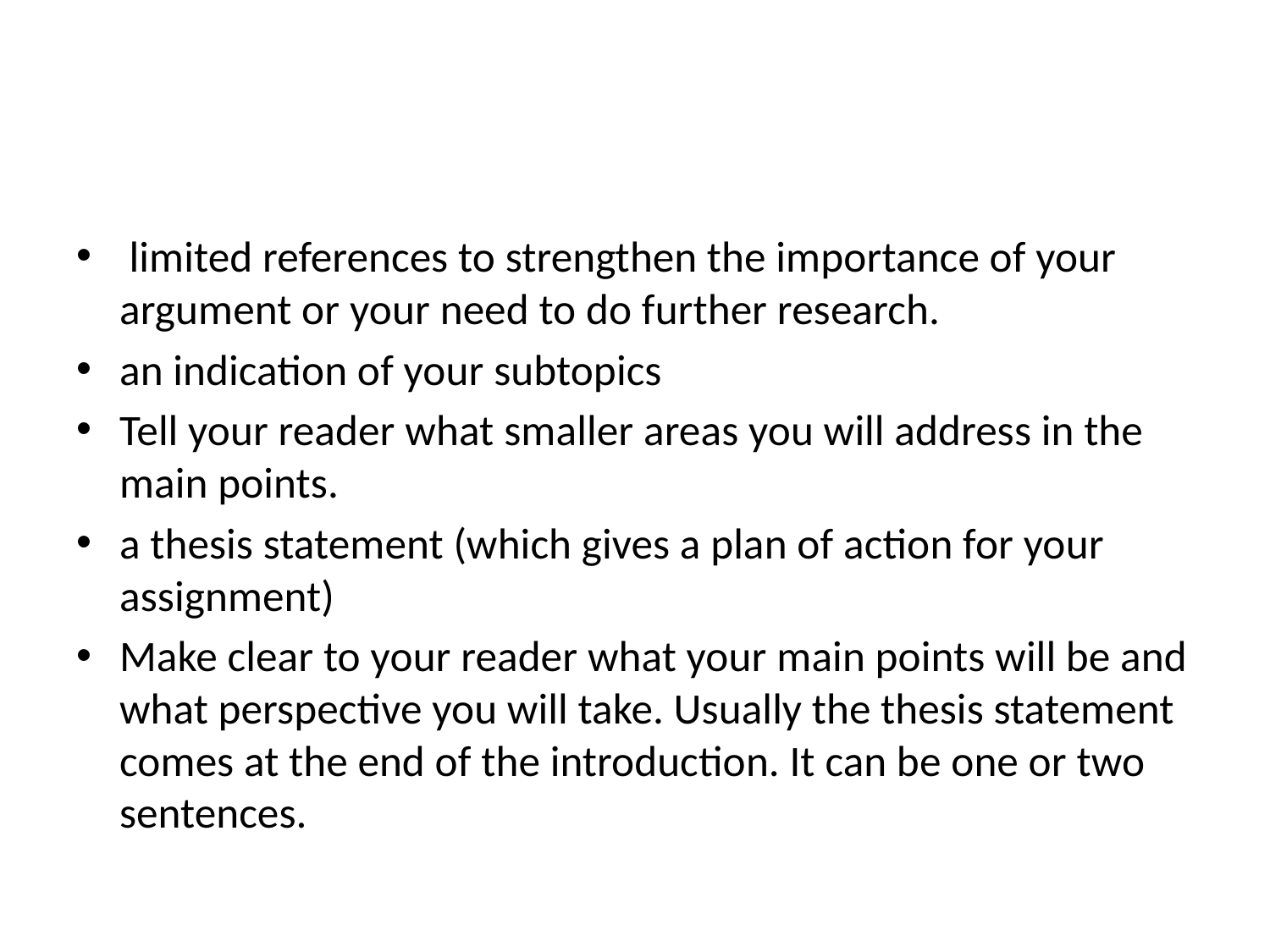

#
 limited references to strengthen the importance of your argument or your need to do further research.
an indication of your subtopics
Tell your reader what smaller areas you will address in the main points.
a thesis statement (which gives a plan of action for your assignment)
Make clear to your reader what your main points will be and what perspective you will take. Usually the thesis statement comes at the end of the introduction. It can be one or two sentences.